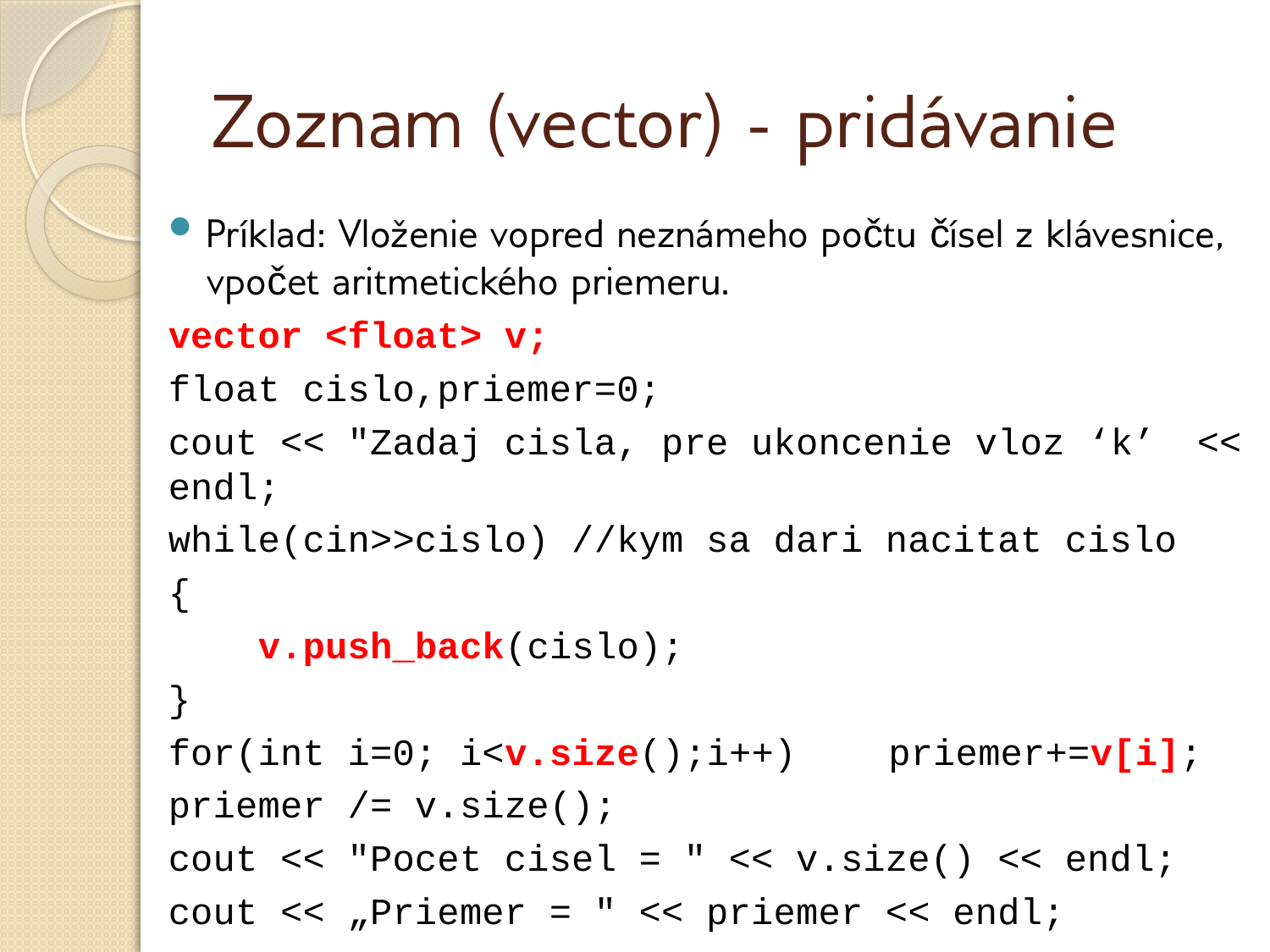

# Zoznam (vector) - pridávanie
Príklad: Vloženie vopred neznámeho počtu čísel z klávesnice, vpočet aritmetického priemeru.
vector <float> v;
float cislo,priemer=0;
cout << "Zadaj cisla, pre ukoncenie vloz ‘k’ 	<< endl;
while(cin>>cislo) //kym sa dari nacitat cislo
{
    v.push_back(cislo);
}
for(int i=0; i<v.size();i++) 				priemer+=v[i];
priemer /= v.size();
cout << "Pocet cisel = " << v.size() << endl;
cout << „Priemer = " << priemer << endl;